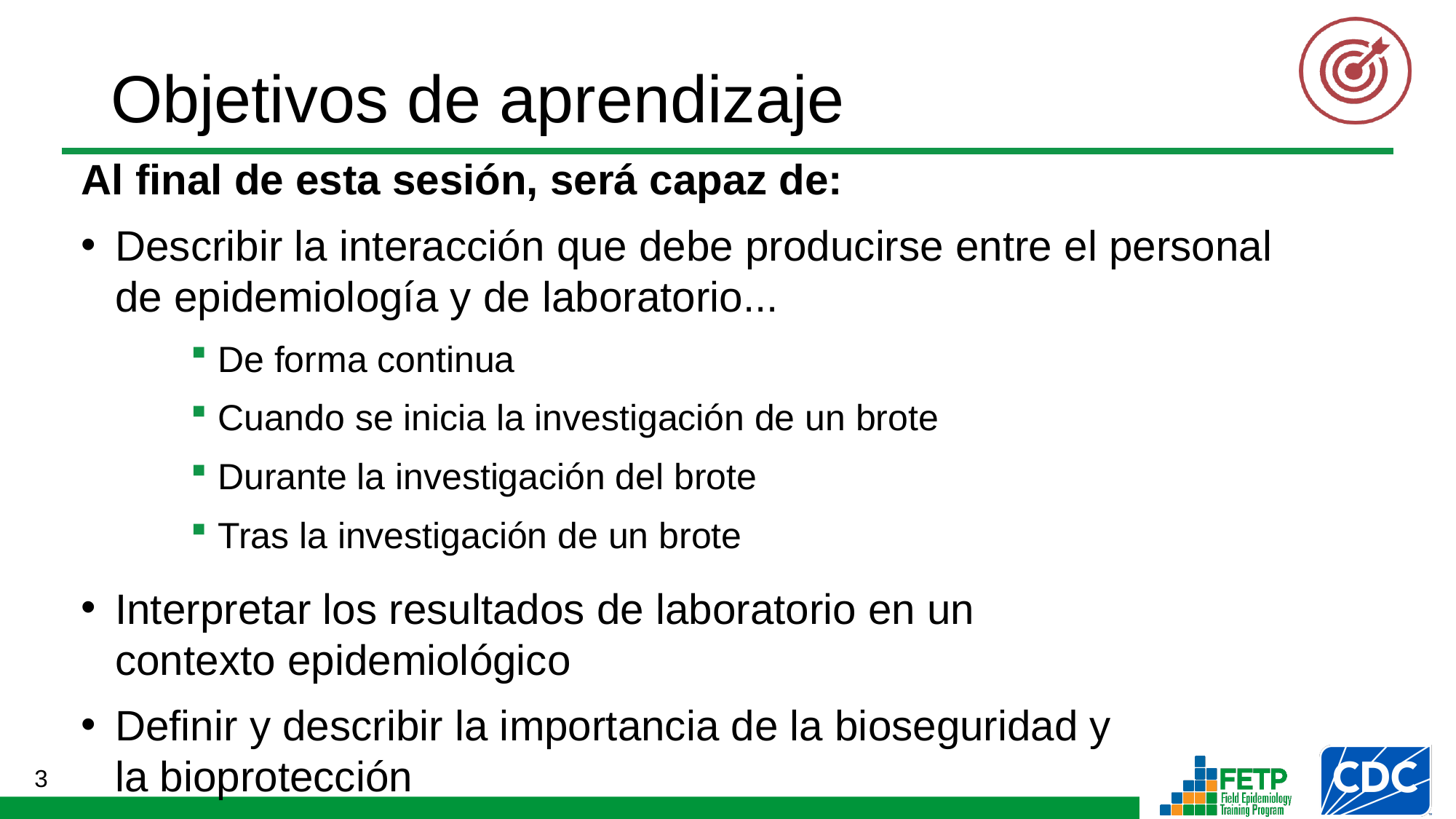

Al final de esta sesión, será capaz de:
Describir la interacción que debe producirse entre el personal de epidemiología y de laboratorio...
De forma continua
Cuando se inicia la investigación de un brote
Durante la investigación del brote
Tras la investigación de un brote
Interpretar los resultados de laboratorio en un
contexto epidemiológico
Definir y describir la importancia de la bioseguridad y
la bioprotección